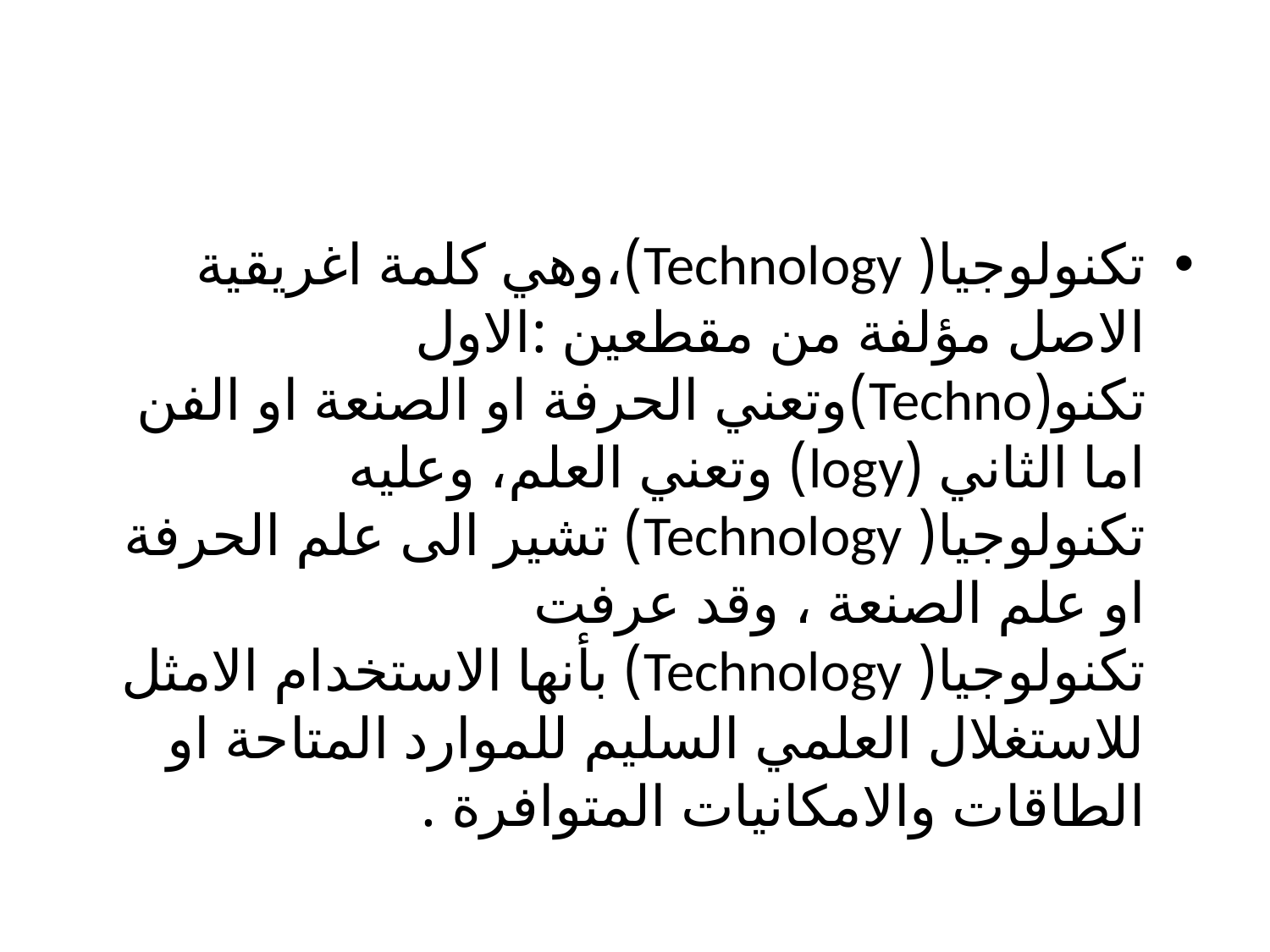

#
تكنولوجيا( Technology)،وهي كلمة اغريقية الاصل مؤلفة من مقطعين :الاول تكنو(Techno)وتعني الحرفة او الصنعة او الفن اما الثاني (logy) وتعني العلم، وعليه تكنولوجيا( Technology) تشير الى علم الحرفة او علم الصنعة ، وقد عرفت تكنولوجيا( Technology) بأنها الاستخدام الامثل للاستغلال العلمي السليم للموارد المتاحة او الطاقات والامكانيات المتوافرة .